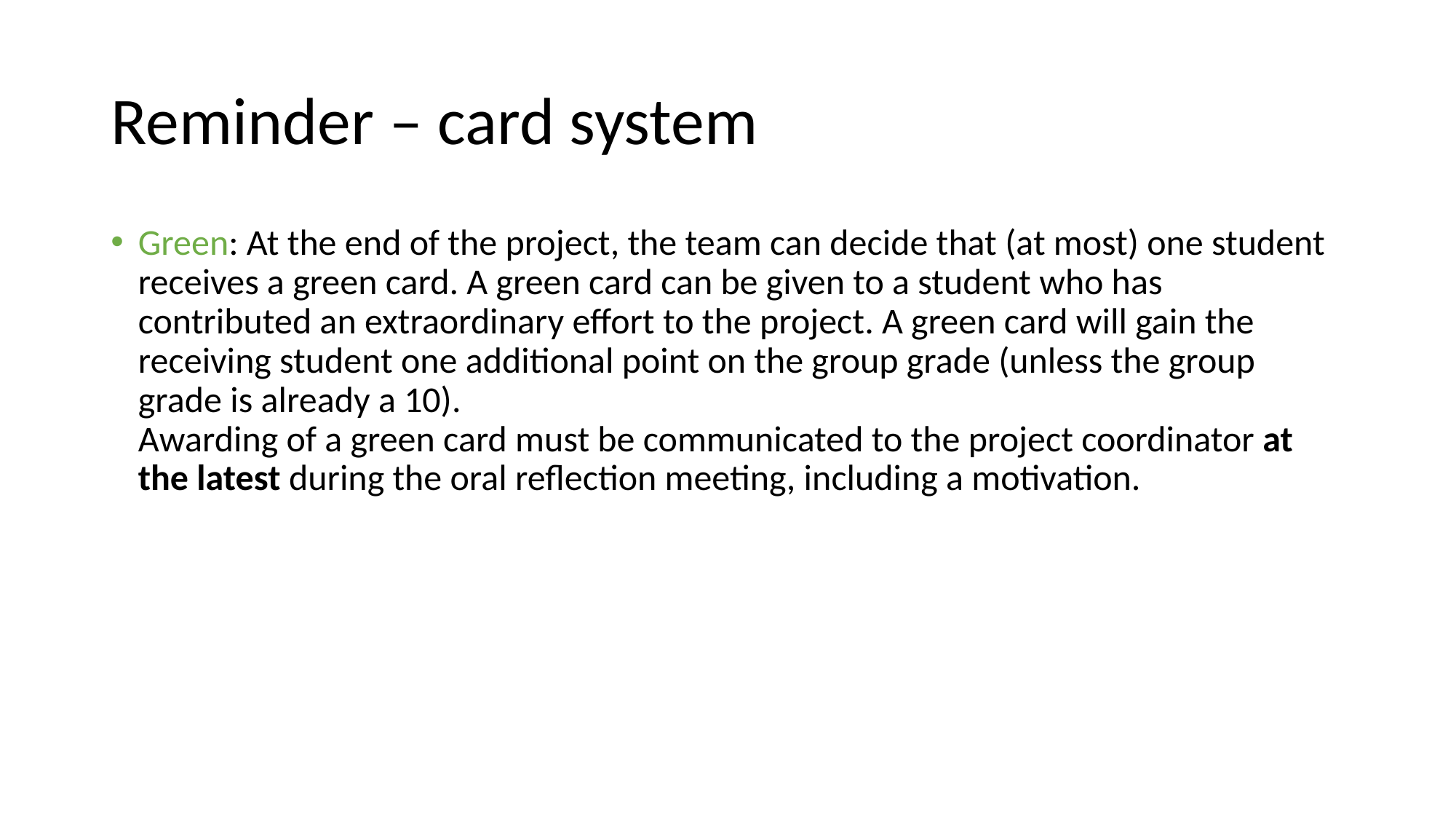

# Reminder – card system
Green: At the end of the project, the team can decide that (at most) one student receives a green card. A green card can be given to a student who has contributed an extraordinary effort to the project. A green card will gain the receiving student one additional point on the group grade (unless the group grade is already a 10).
Awarding of a green card must be communicated to the project coordinator at the latest during the oral reflection meeting, including a motivation.